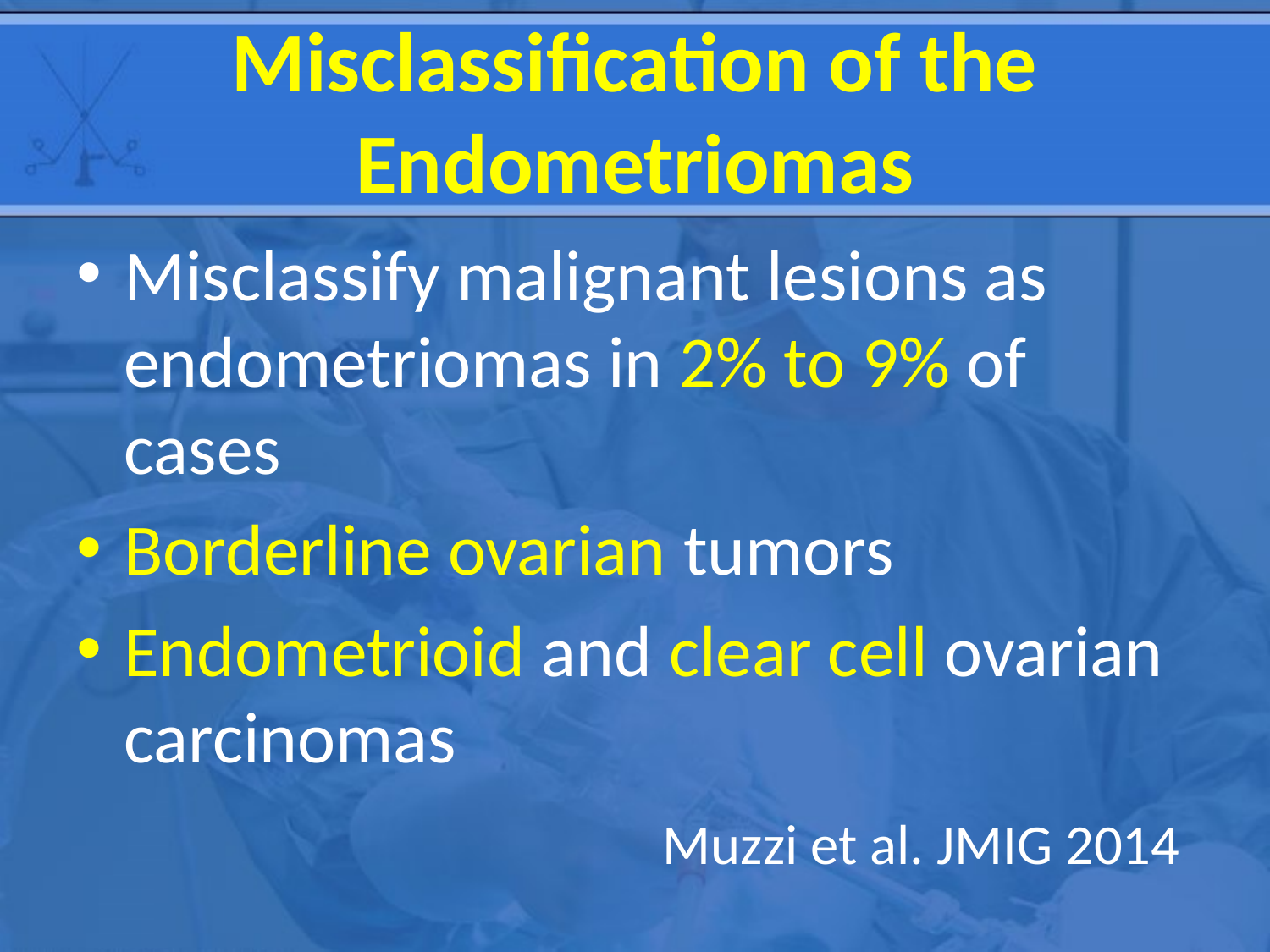

# Misclassification of the Endometriomas
Misclassify malignant lesions as endometriomas in 2% to 9% of cases
Borderline ovarian tumors
Endometrioid and clear cell ovarian carcinomas
                                    Muzzi et al. JMIG 2014